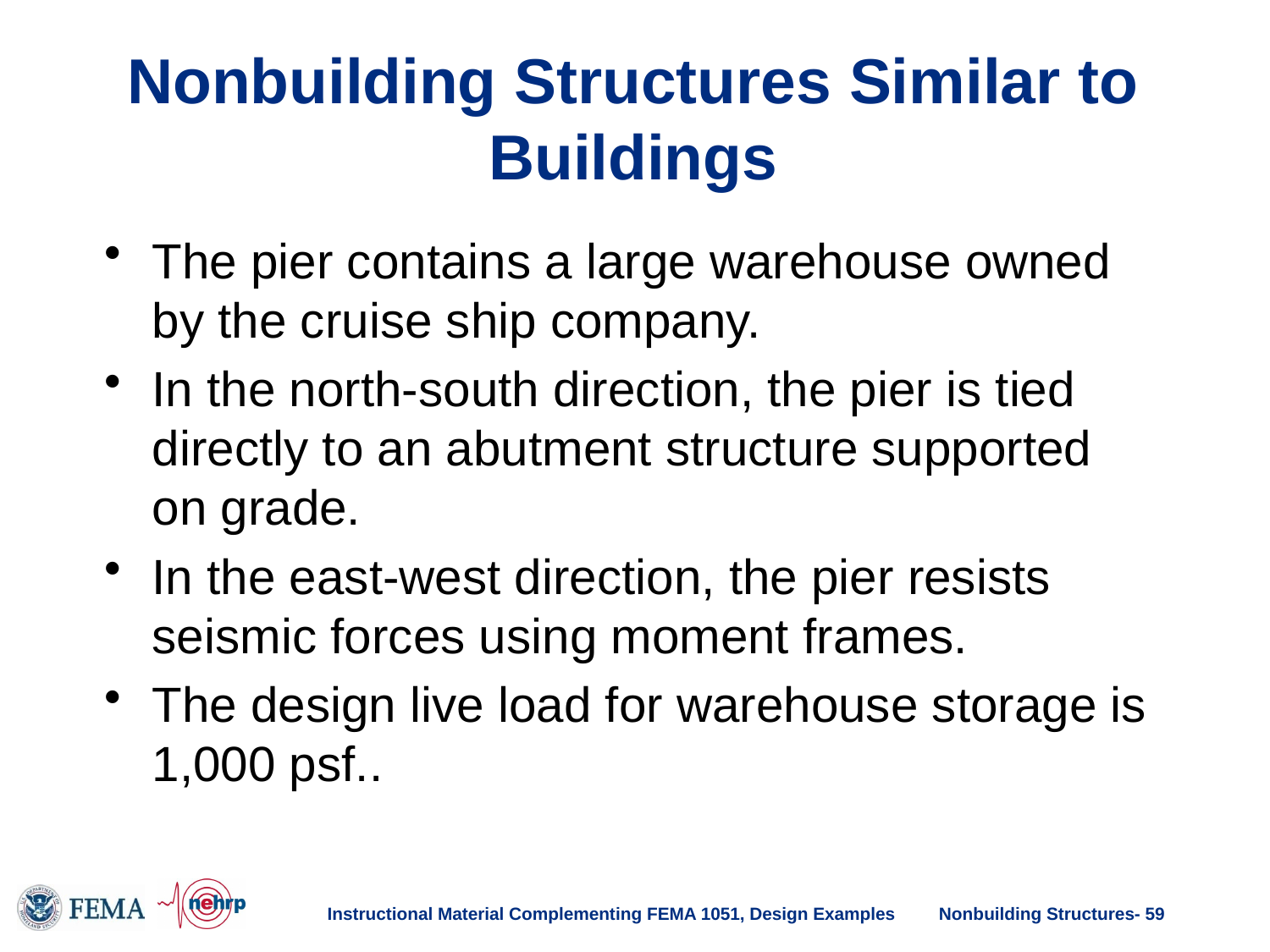

# Nonbuilding Structures Similar to Buildings
The pier contains a large warehouse owned by the cruise ship company.
In the north-south direction, the pier is tied directly to an abutment structure supported on grade.
In the east-west direction, the pier resists seismic forces using moment frames.
The design live load for warehouse storage is 1,000 psf..
Instructional Material Complementing FEMA 1051, Design Examples
Nonbuilding Structures- 59